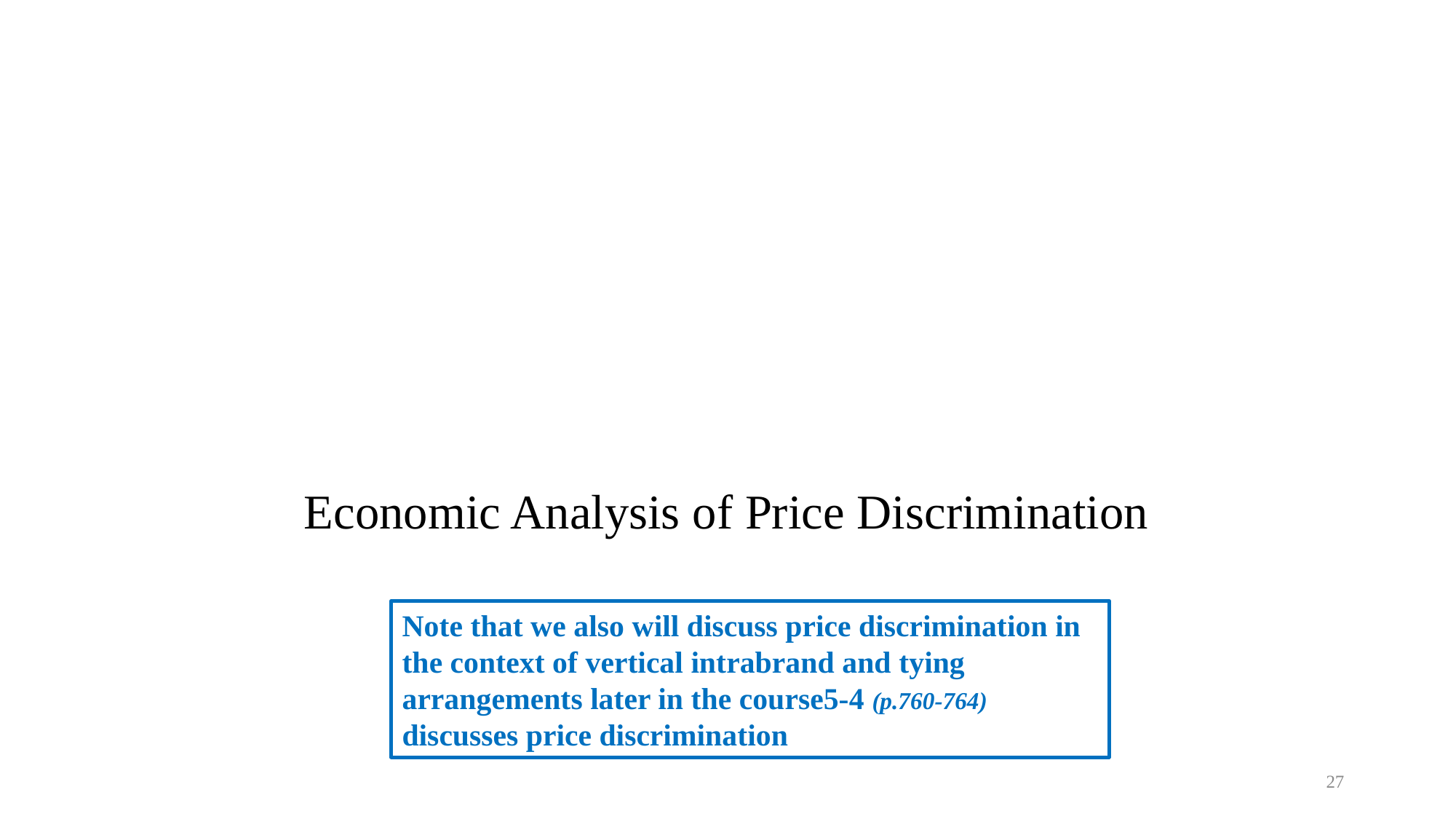

# Economic Analysis of Price Discrimination

Note that we also will discuss price discrimination in the context of vertical intrabrand and tying arrangements later in the course5-4 (p.760-764) discusses price discrimination
27